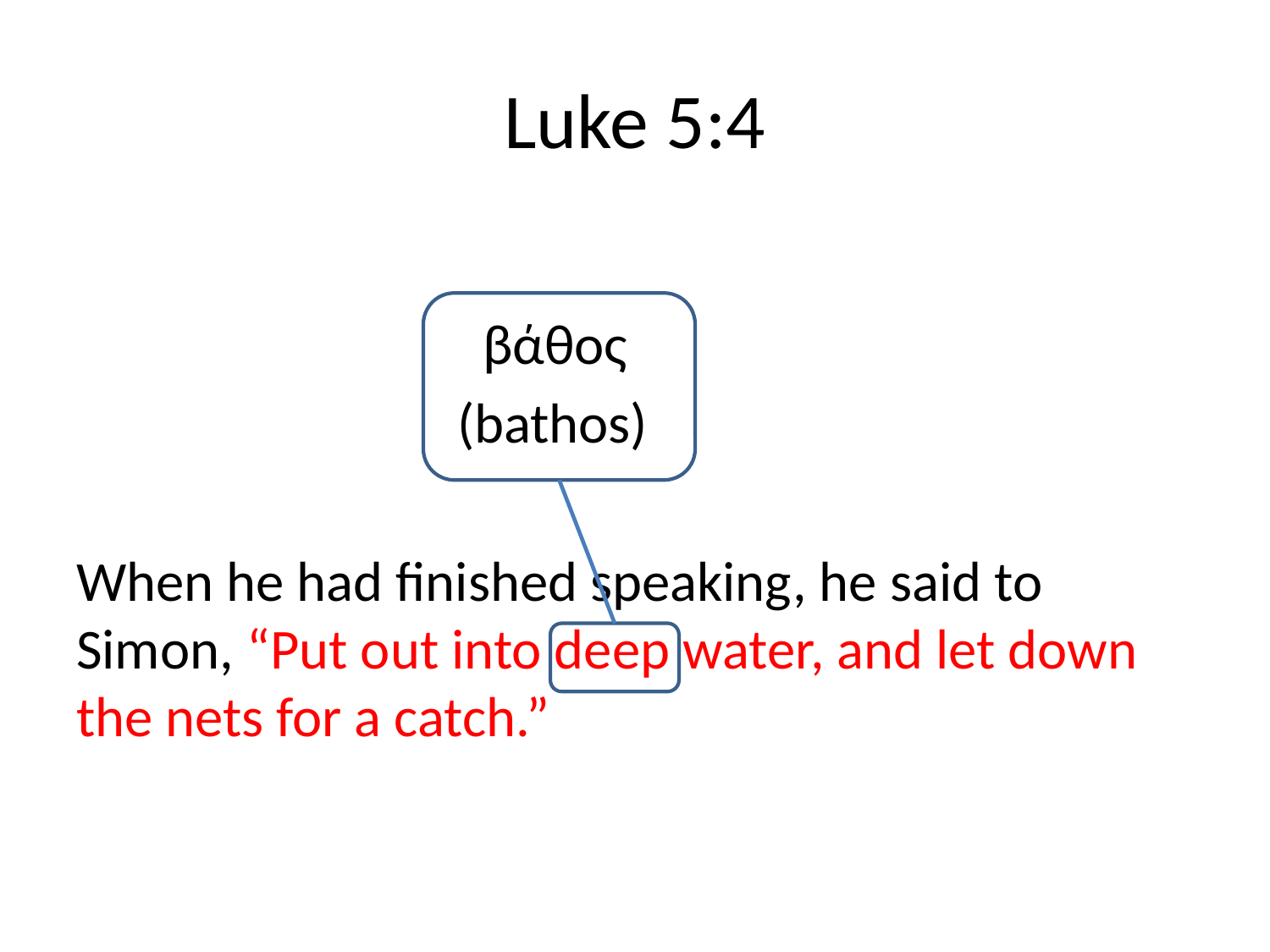

# Luke 5:4

			  βάθος
			(bathos)

When he had finished speaking, he said to Simon, “Put out into deep water, and let down the nets for a catch.”